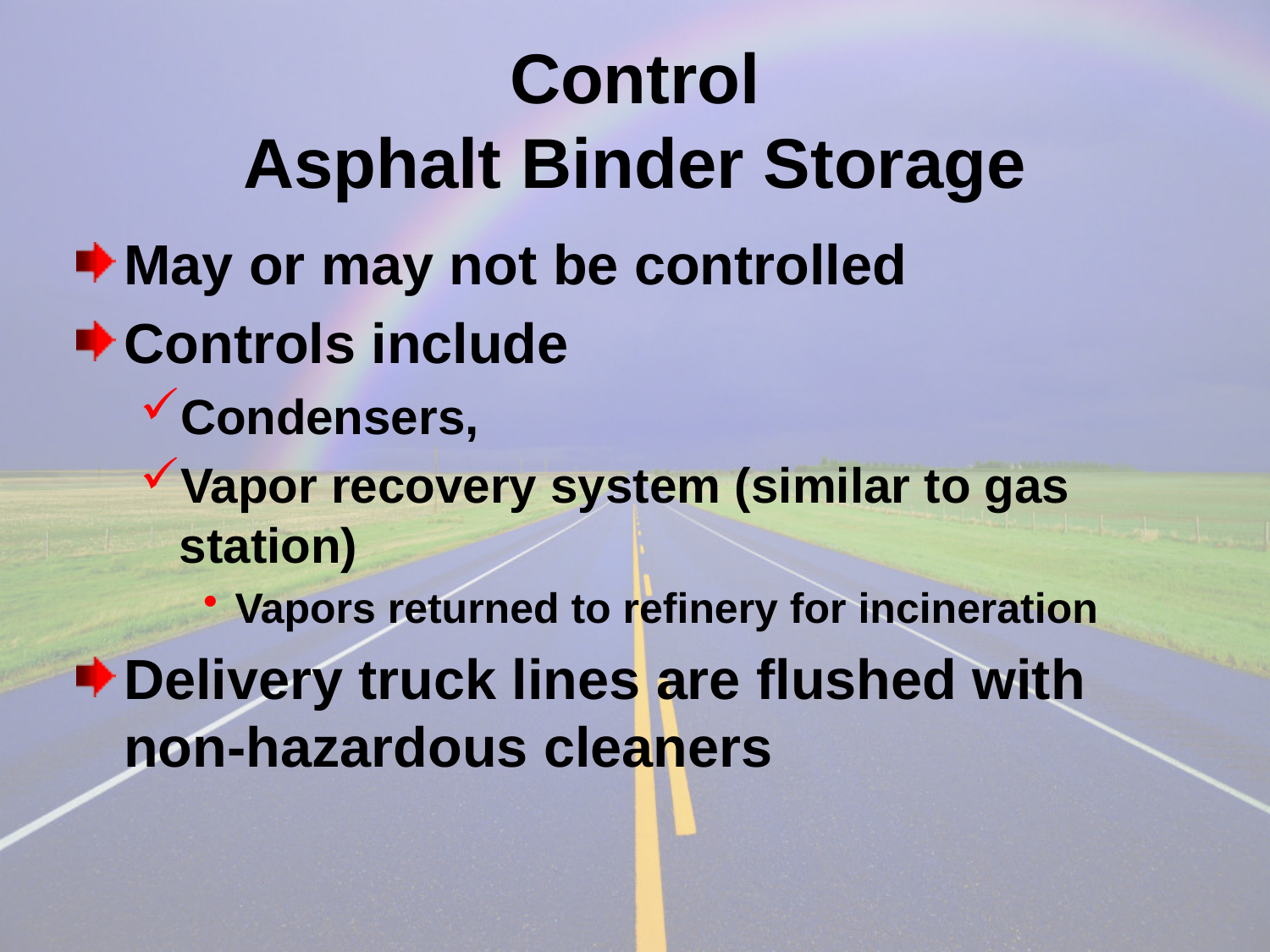

# Control Asphalt Binder Storage
May or may not be controlled
Controls include
Condensers,
Vapor recovery system (similar to gas station)
Vapors returned to refinery for incineration
Delivery truck lines are flushed with non-hazardous cleaners